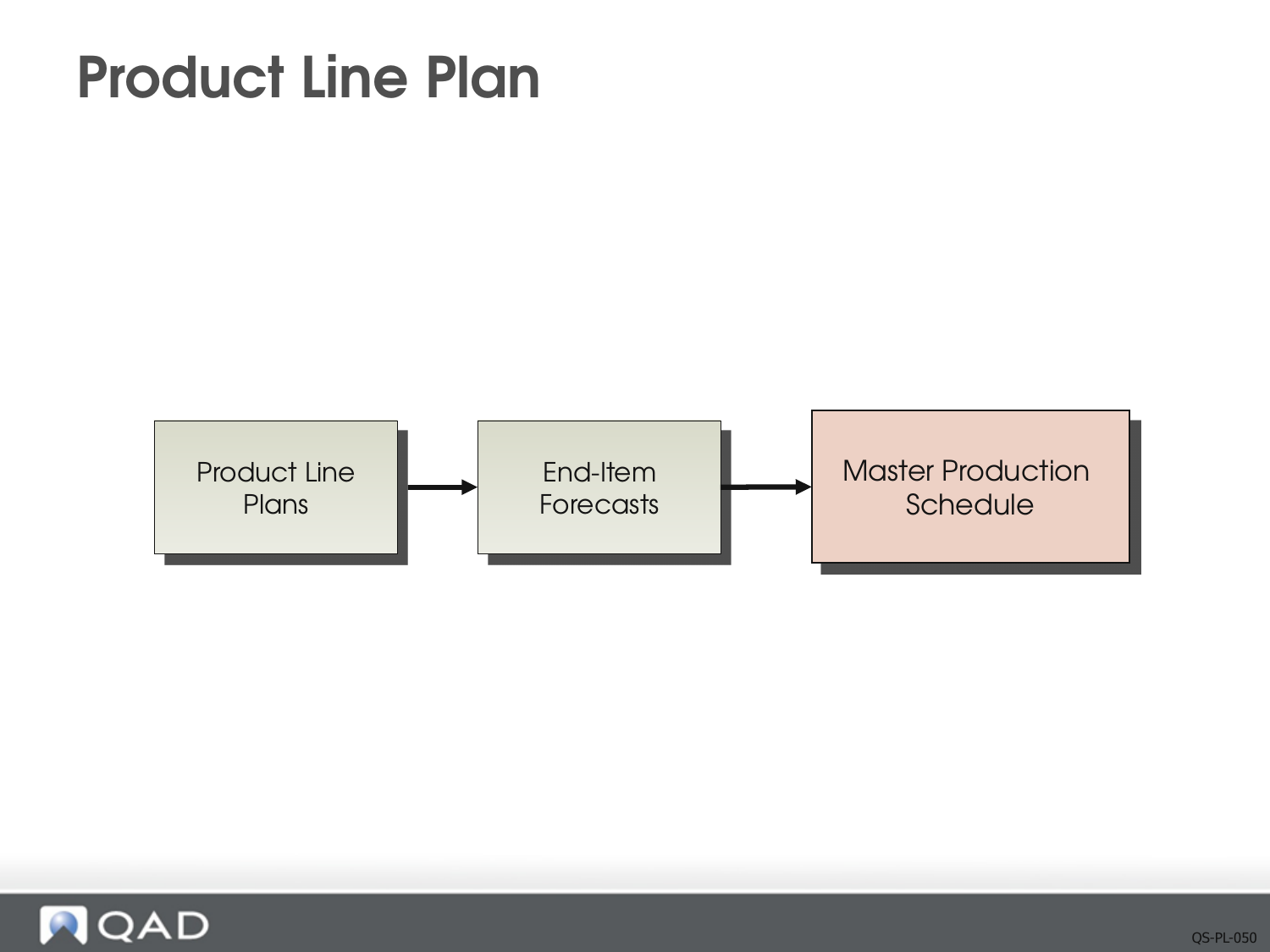

# Product Line Plan
Master Production
Schedule

Product Line Plans
End-Item Forecasts
QS-PL-050